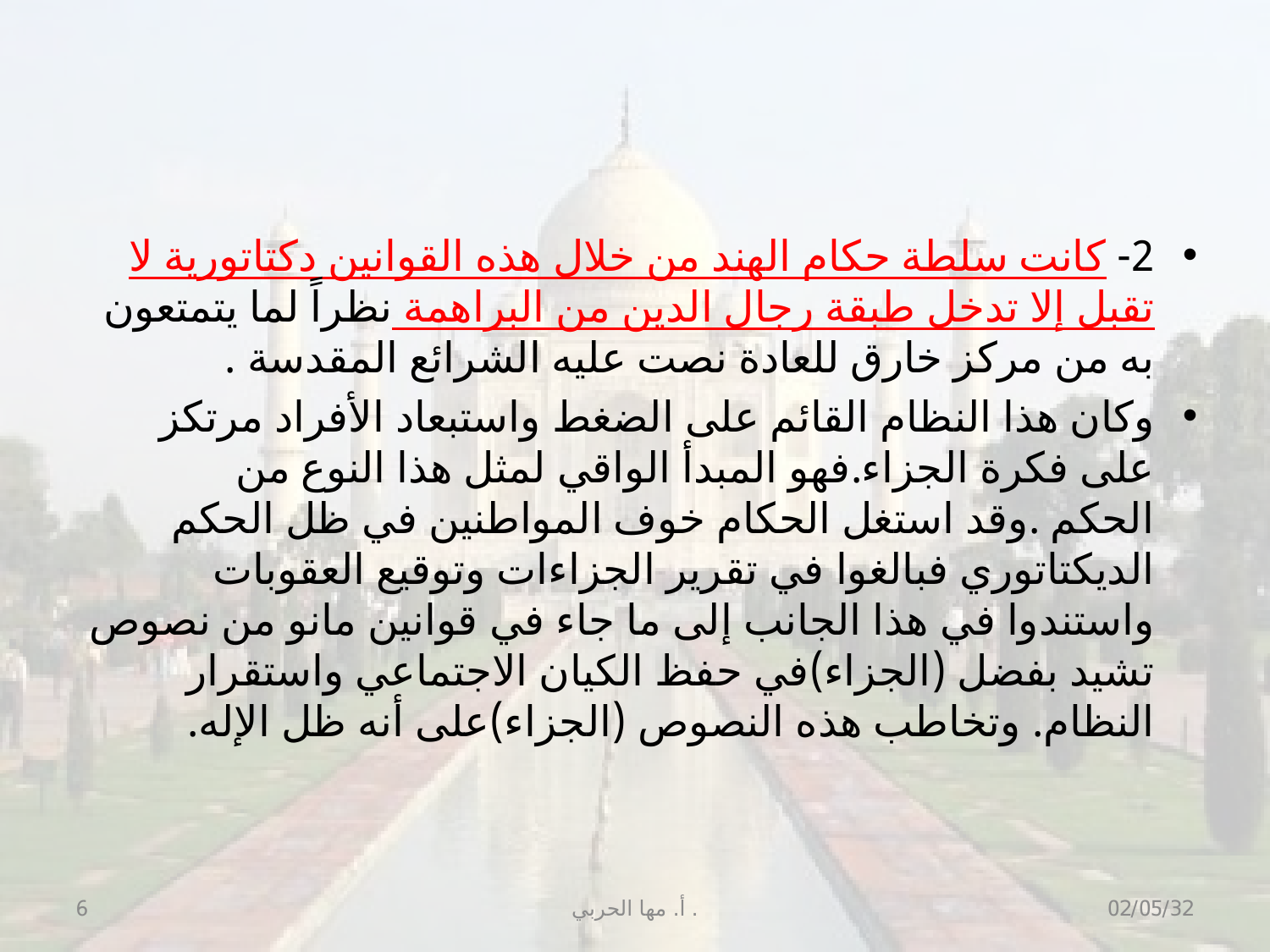

#
2- كانت سلطة حكام الهند من خلال هذه القوانين دكتاتورية لا تقبل إلا تدخل طبقة رجال الدين من البراهمة نظراً لما يتمتعون به من مركز خارق للعادة نصت عليه الشرائع المقدسة .
وكان هذا النظام القائم على الضغط واستبعاد الأفراد مرتكز على فكرة الجزاء.فهو المبدأ الواقي لمثل هذا النوع من الحكم .وقد استغل الحكام خوف المواطنين في ظل الحكم الديكتاتوري فبالغوا في تقرير الجزاءات وتوقيع العقوبات واستندوا في هذا الجانب إلى ما جاء في قوانين مانو من نصوص تشيد بفضل (الجزاء)في حفظ الكيان الاجتماعي واستقرار النظام. وتخاطب هذه النصوص (الجزاء)على أنه ظل الإله.
6
أ. مها الحربي .
02/05/32